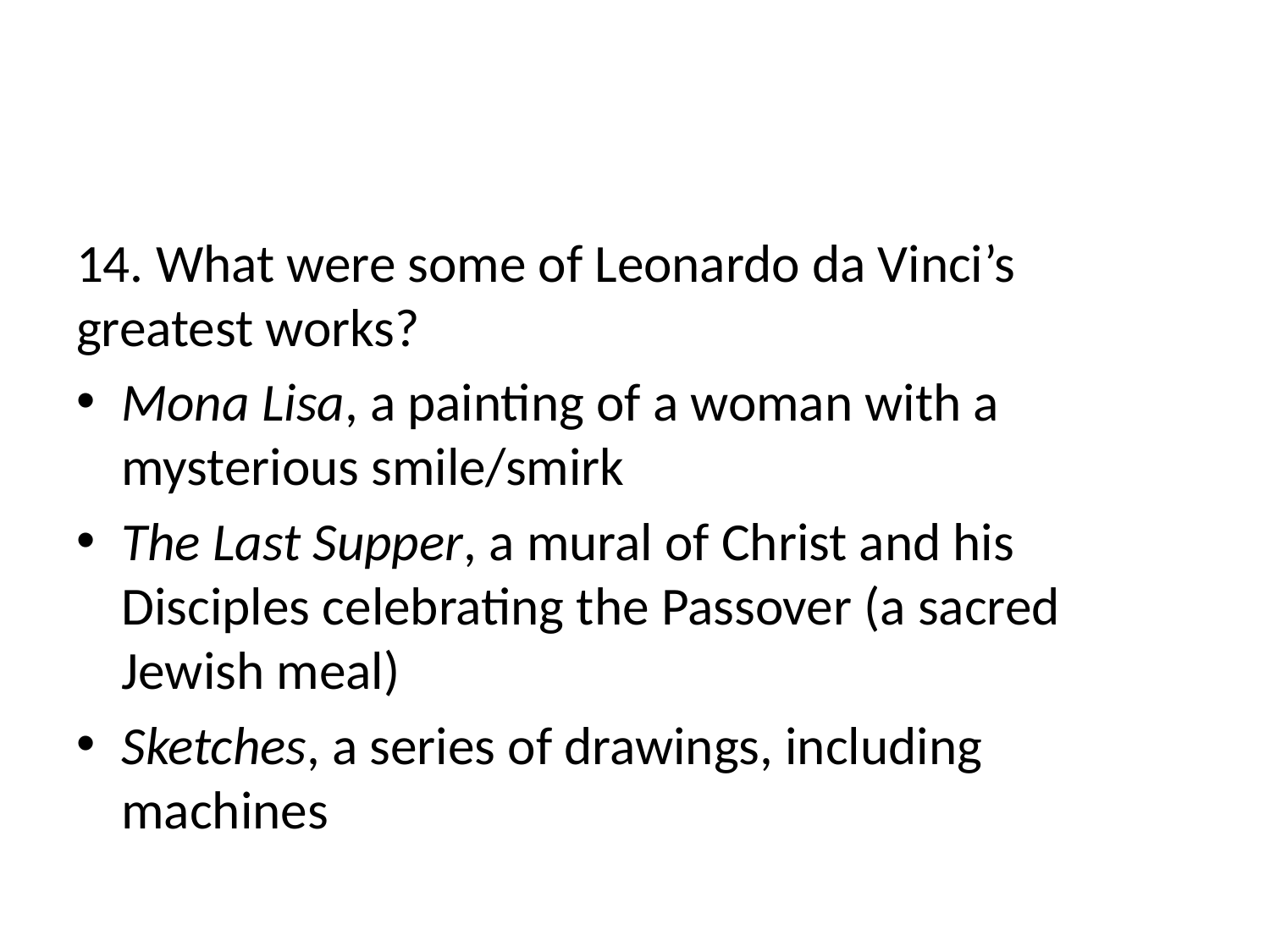

#
14. What were some of Leonardo da Vinci’s greatest works?
Mona Lisa, a painting of a woman with a mysterious smile/smirk
The Last Supper, a mural of Christ and his Disciples celebrating the Passover (a sacred Jewish meal)
Sketches, a series of drawings, including machines